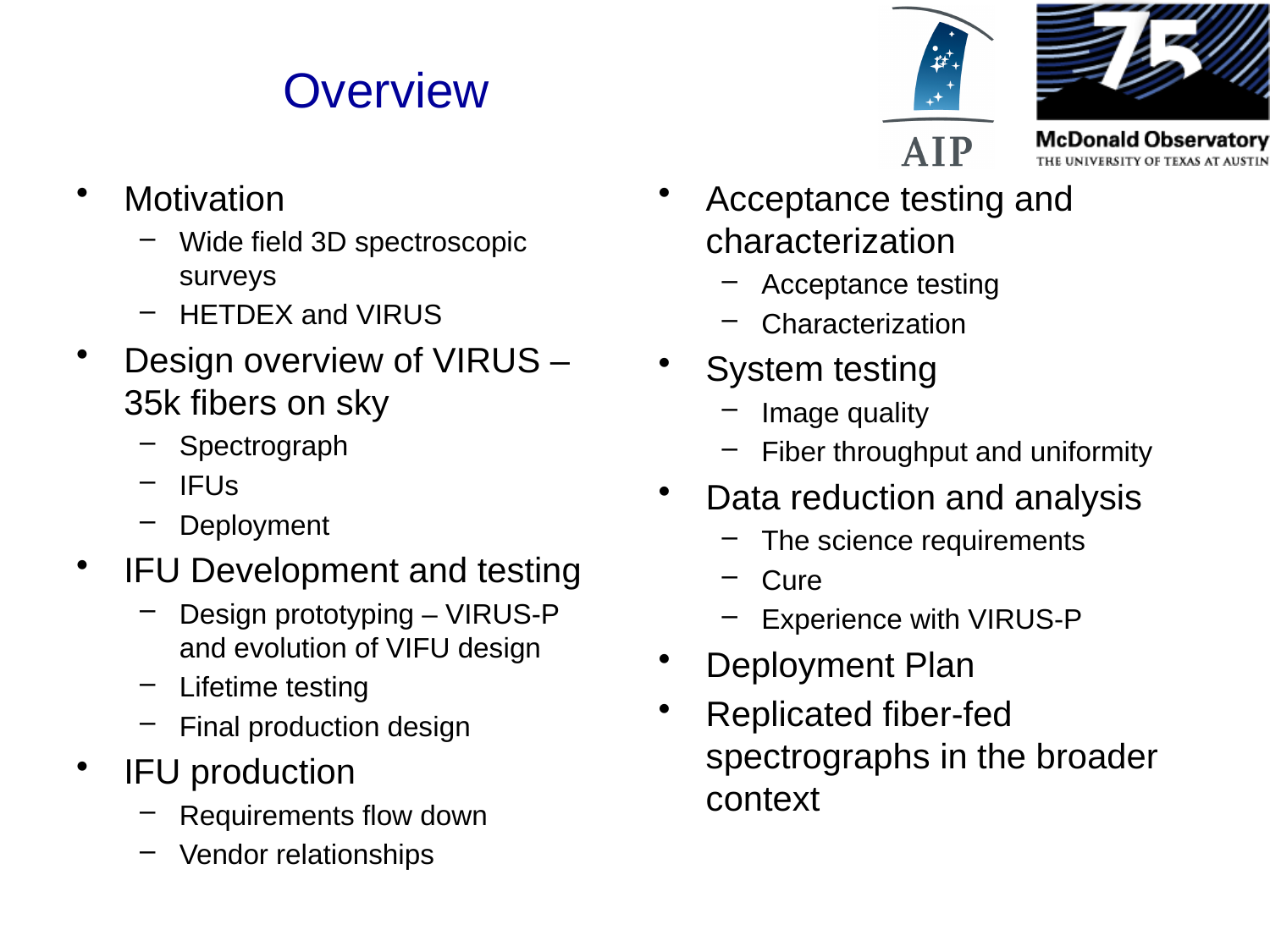

# Overview
Motivation
Wide field 3D spectroscopic surveys
HETDEX and VIRUS
Design overview of VIRUS – 35k fibers on sky
Spectrograph
IFUs
Deployment
IFU Development and testing
Design prototyping – VIRUS-P and evolution of VIFU design
Lifetime testing
Final production design
IFU production
Requirements flow down
Vendor relationships
Acceptance testing and characterization
Acceptance testing
Characterization
System testing
Image quality
Fiber throughput and uniformity
Data reduction and analysis
The science requirements
Cure
Experience with VIRUS-P
Deployment Plan
Replicated fiber-fed spectrographs in the broader context